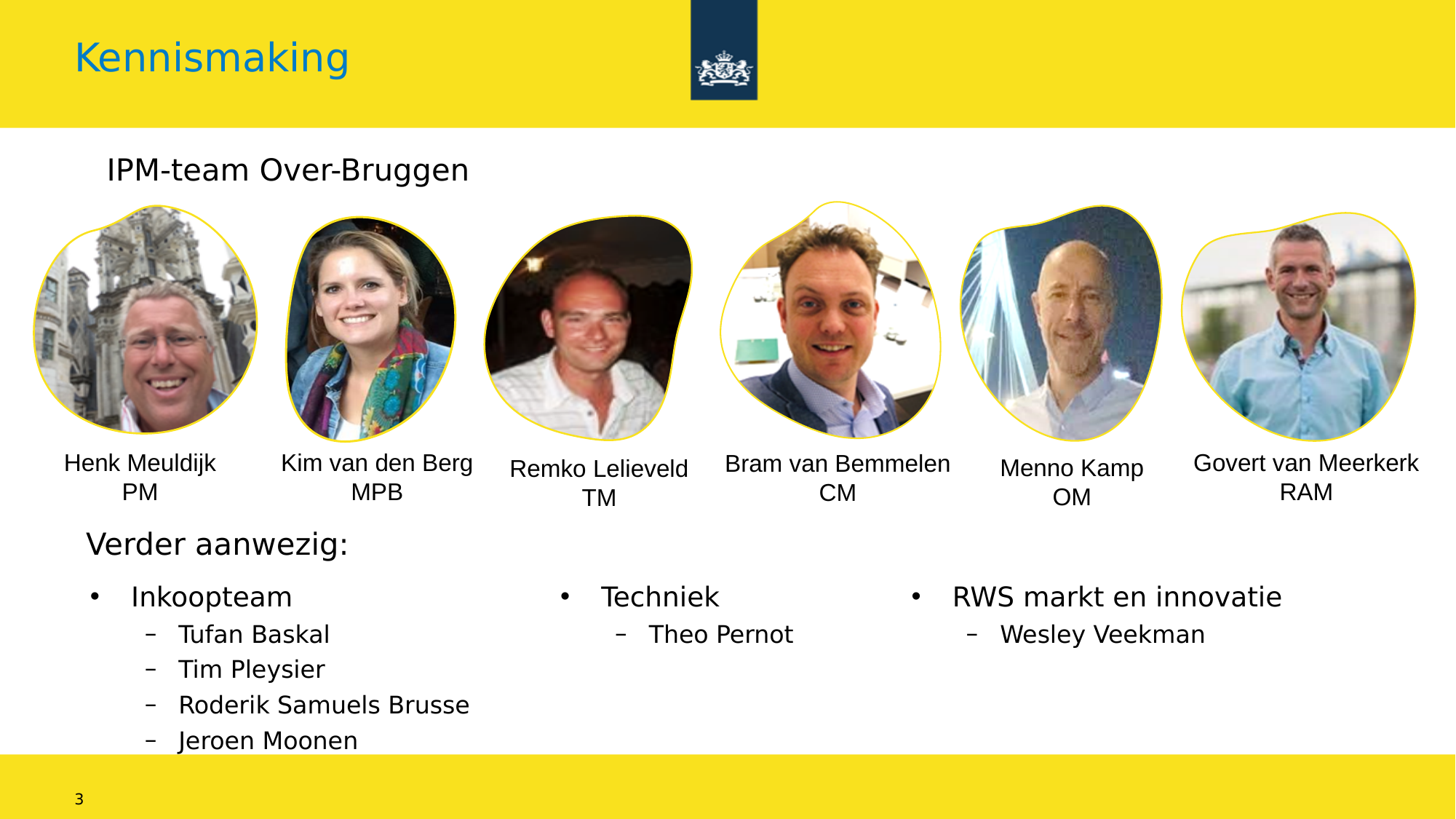

# Kennismaking
IPM-team Over-Bruggen

Henk Meuldijk
PM
Kim van den Berg
MPB
Govert van Meerkerk
RAM
Bram van Bemmelen
CM
Menno Kamp
OM
Remko Lelieveld
TM
Verder aanwezig:

Inkoopteam
Tufan Baskal
Tim Pleysier
Roderik Samuels Brusse
Jeroen Moonen

Techniek
Theo Pernot

RWS markt en innovatie
Wesley Veekman